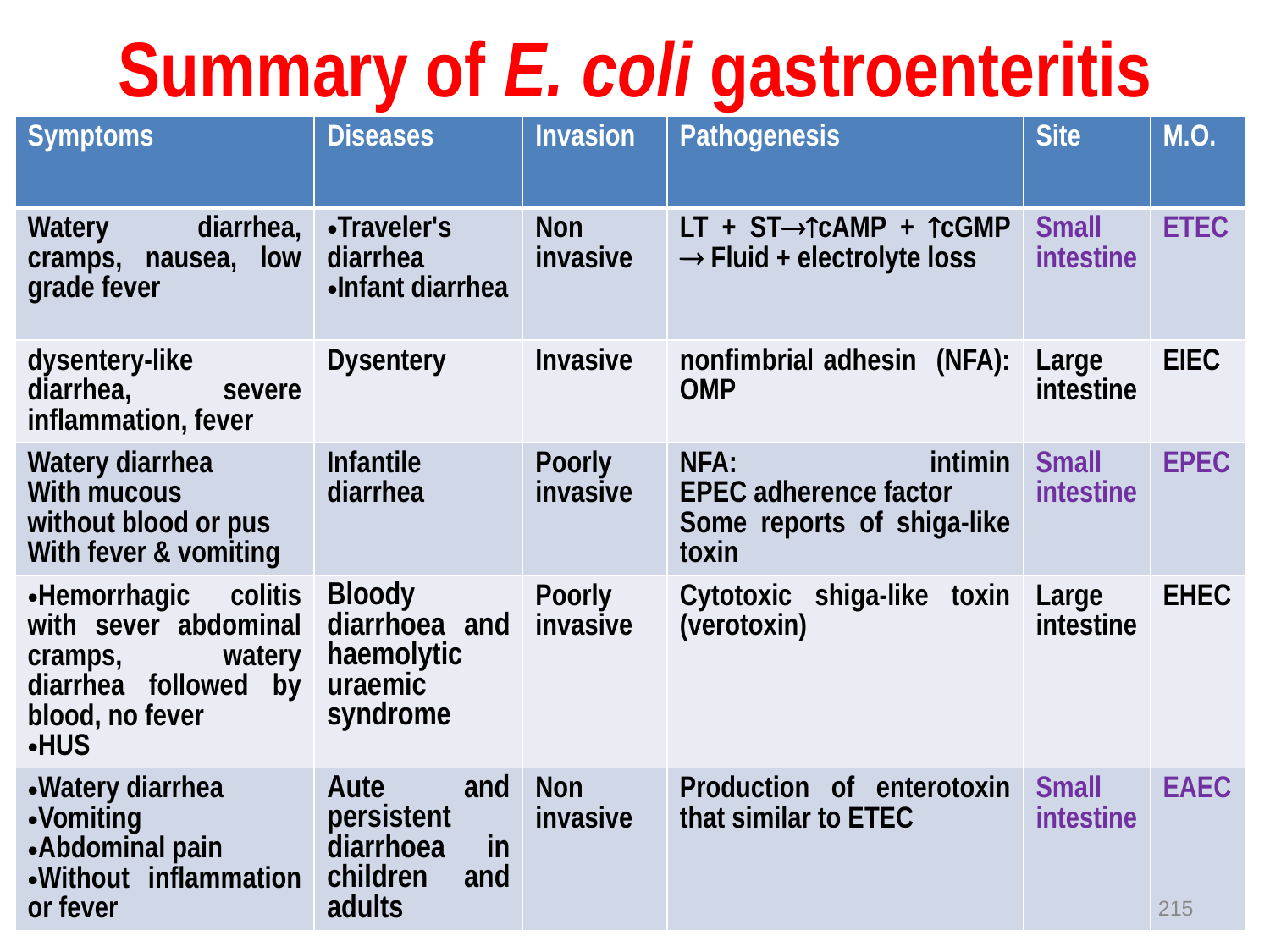

# Summary of E. coli gastroenteritis
| Symptoms | Diseases | Invasion | Pathogenesis | Site | M.O. |
| --- | --- | --- | --- | --- | --- |
| Watery diarrhea, cramps, nausea, low grade fever | Traveler's diarrhea Infant diarrhea | Non invasive | LT + ST→↑cAMP + ↑cGMP → Fluid + electrolyte loss | Small intestine | ETEC |
| dysentery-like diarrhea, severe inflammation, fever | Dysentery | Invasive | nonfimbrial adhesin (NFA): OMP | Large intestine | EIEC |
| Watery diarrhea With mucous without blood or pus With fever & vomiting | Infantile diarrhea | Poorly invasive | NFA: intimin EPEC adherence factor Some reports of shiga-like toxin | Small intestine | EPEC |
| Hemorrhagic colitis with sever abdominal cramps, watery diarrhea followed by blood, no fever HUS | Bloody diarrhoea and haemolytic uraemic syndrome | Poorly invasive | Cytotoxic shiga-like toxin (verotoxin) | Large intestine | EHEC |
| Watery diarrhea Vomiting Abdominal pain Without inflammation or fever | Aute and persistent diarrhoea in children and adults | Non invasive | Production of enterotoxin that similar to ETEC | Small intestine | EAEC |

215